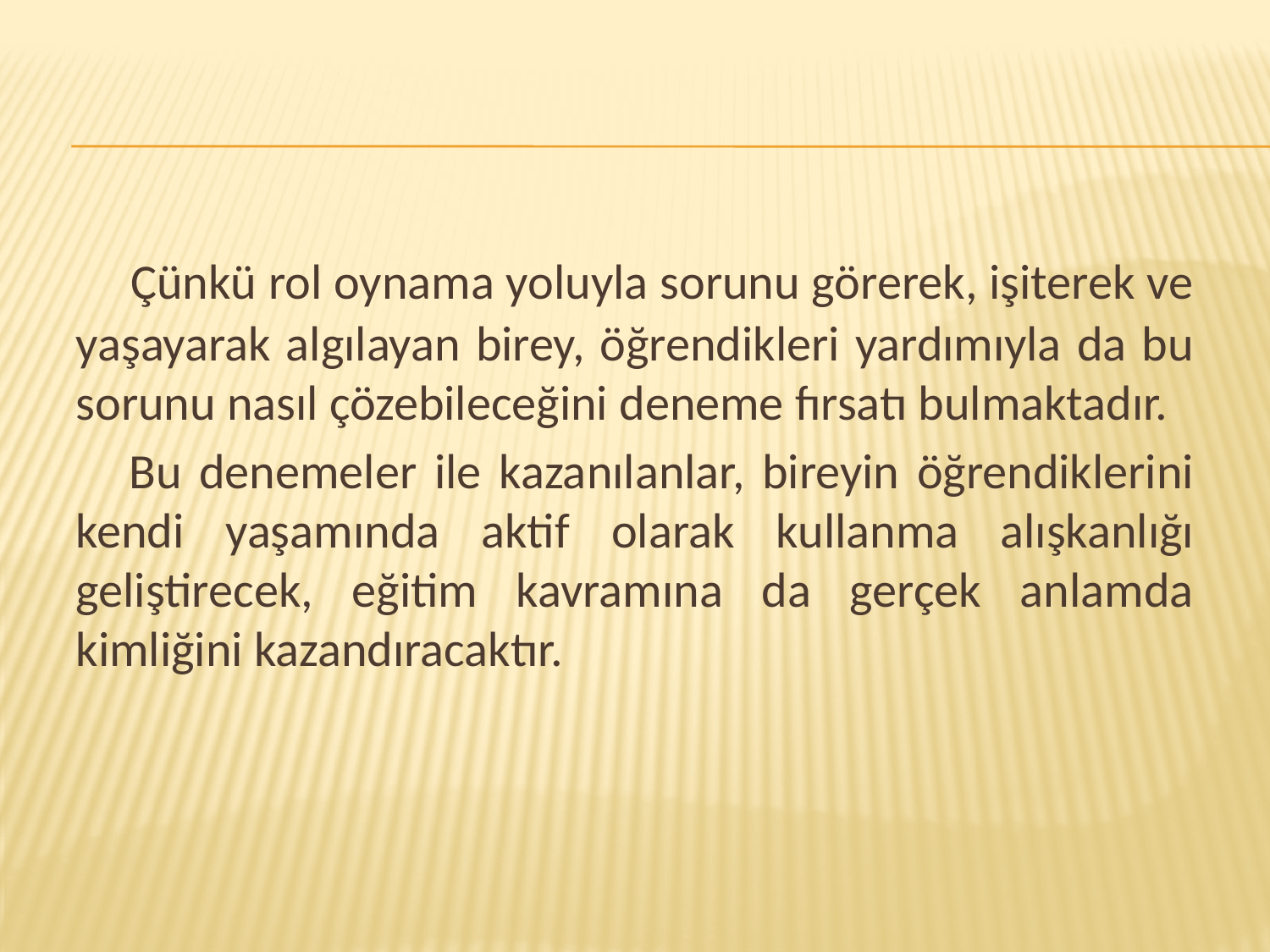

Çünkü rol oynama yoluyla sorunu görerek, işiterek ve yaşayarak algılayan birey, öğrendikleri yardımıyla da bu sorunu nasıl çözebileceğini deneme fırsatı bulmaktadır.
   Bu denemeler ile kazanılanlar, bireyin öğrendiklerini kendi yaşamında aktif olarak kullanma alışkanlığı geliştirecek, eğitim kavramına da gerçek anlamda kimliğini kazandıracaktır.